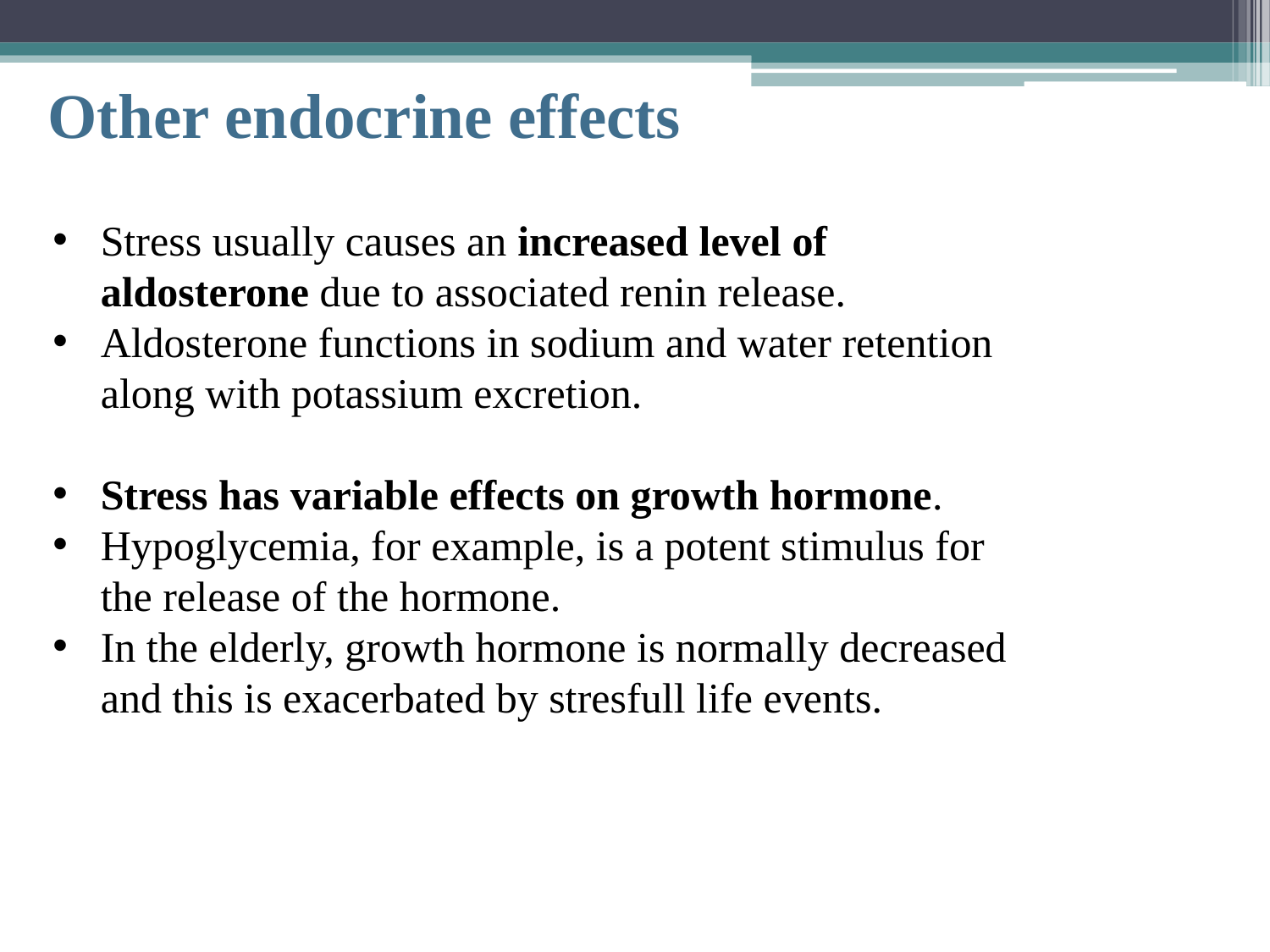

# Other endocrine effects
Stress usually causes an increased level of aldosterone due to associated renin release.
Aldosterone functions in sodium and water retention along with potassium excretion.

Stress has variable effects on growth hormone.
Hypoglycemia, for example, is a potent stimulus for the release of the hormone.
In the elderly, growth hormone is normally decreased and this is exacerbated by stresfull life events.